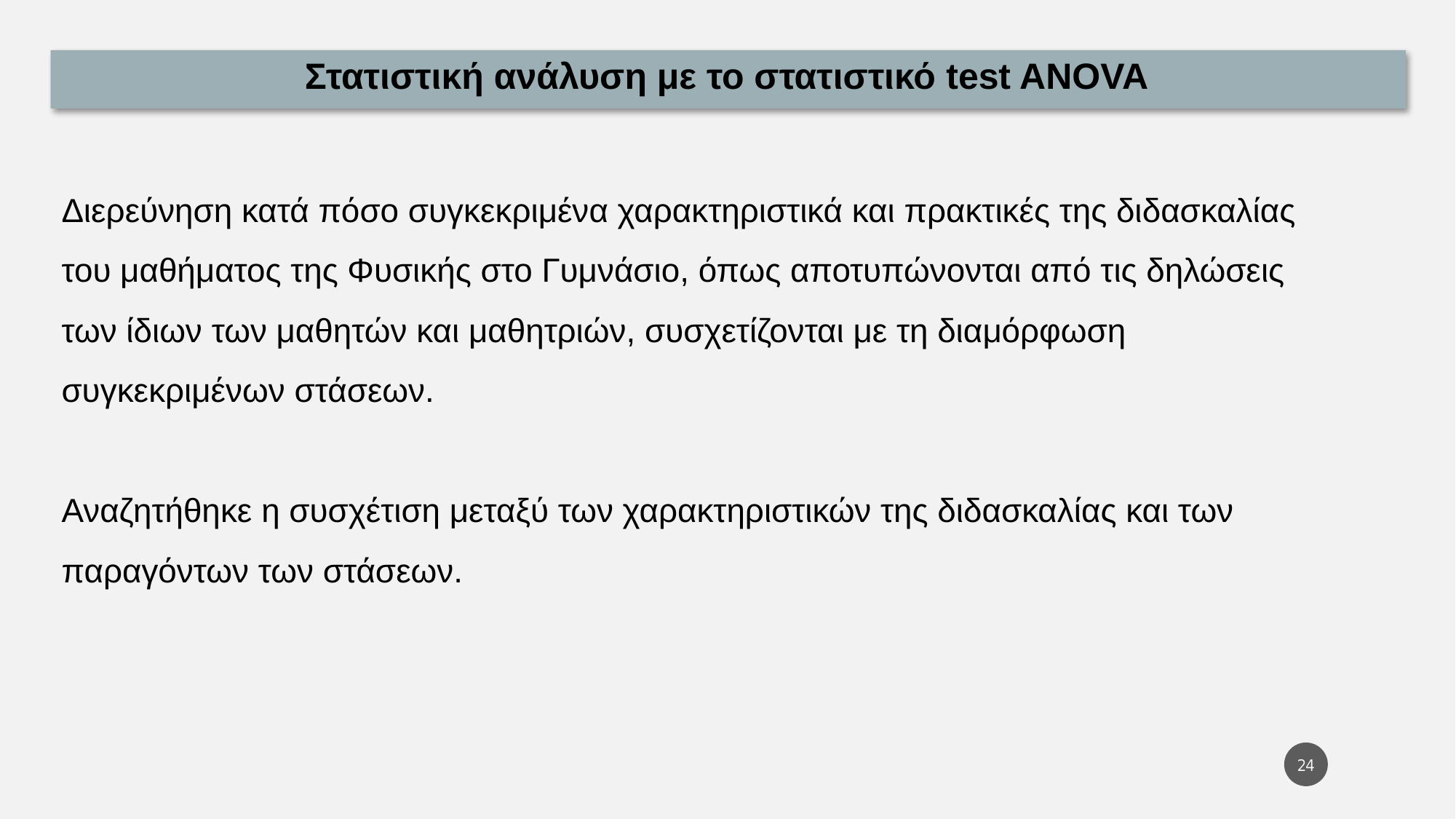

Στατιστική ανάλυση με το στατιστικό test ANOVA

Διερεύνηση κατά πόσο συγκεκριμένα χαρακτηριστικά και πρακτικές της διδασκαλίας του μαθήματος της Φυσικής στο Γυμνάσιο, όπως αποτυπώνονται από τις δηλώσεις των ίδιων των μαθητών και μαθητριών, συσχετίζονται με τη διαμόρφωση συγκεκριμένων στάσεων.

Αναζητήθηκε η συσχέτιση μεταξύ των χαρακτηριστικών της διδασκαλίας και των παραγόντων των στάσεων.
24